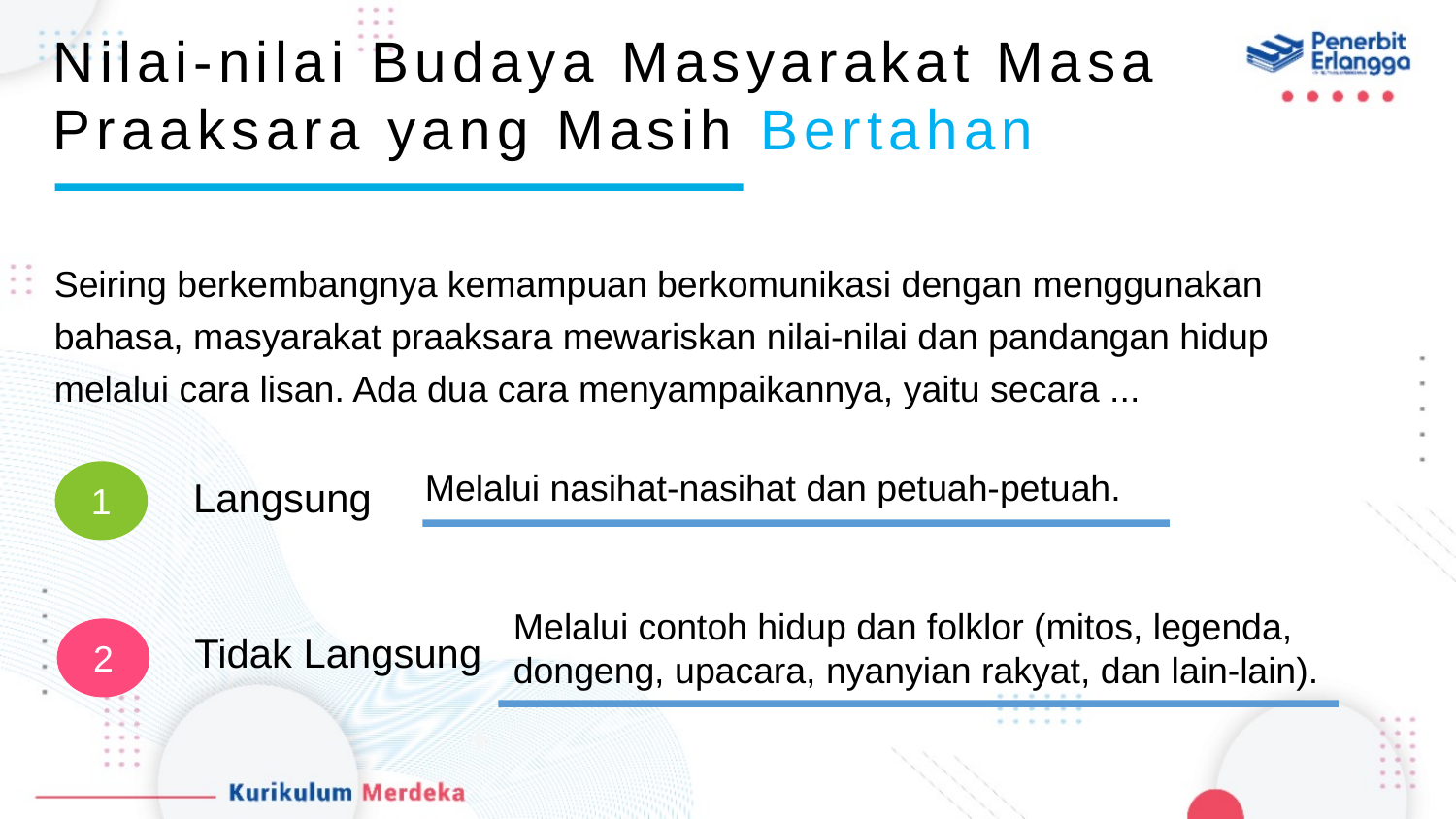

Nilai-nilai Budaya Masyarakat Masa Praaksara yang Masih Bertahan

Seiring berkembangnya kemampuan berkomunikasi dengan menggunakan bahasa, masyarakat praaksara mewariskan nilai-nilai dan pandangan hidup melalui cara lisan. Ada dua cara menyampaikannya, yaitu secara ...
Melalui nasihat-nasihat dan petuah-petuah.
1
Langsung

Melalui contoh hidup dan folklor (mitos, legenda, dongeng, upacara, nyanyian rakyat, dan lain-lain).
2
Tidak Langsung